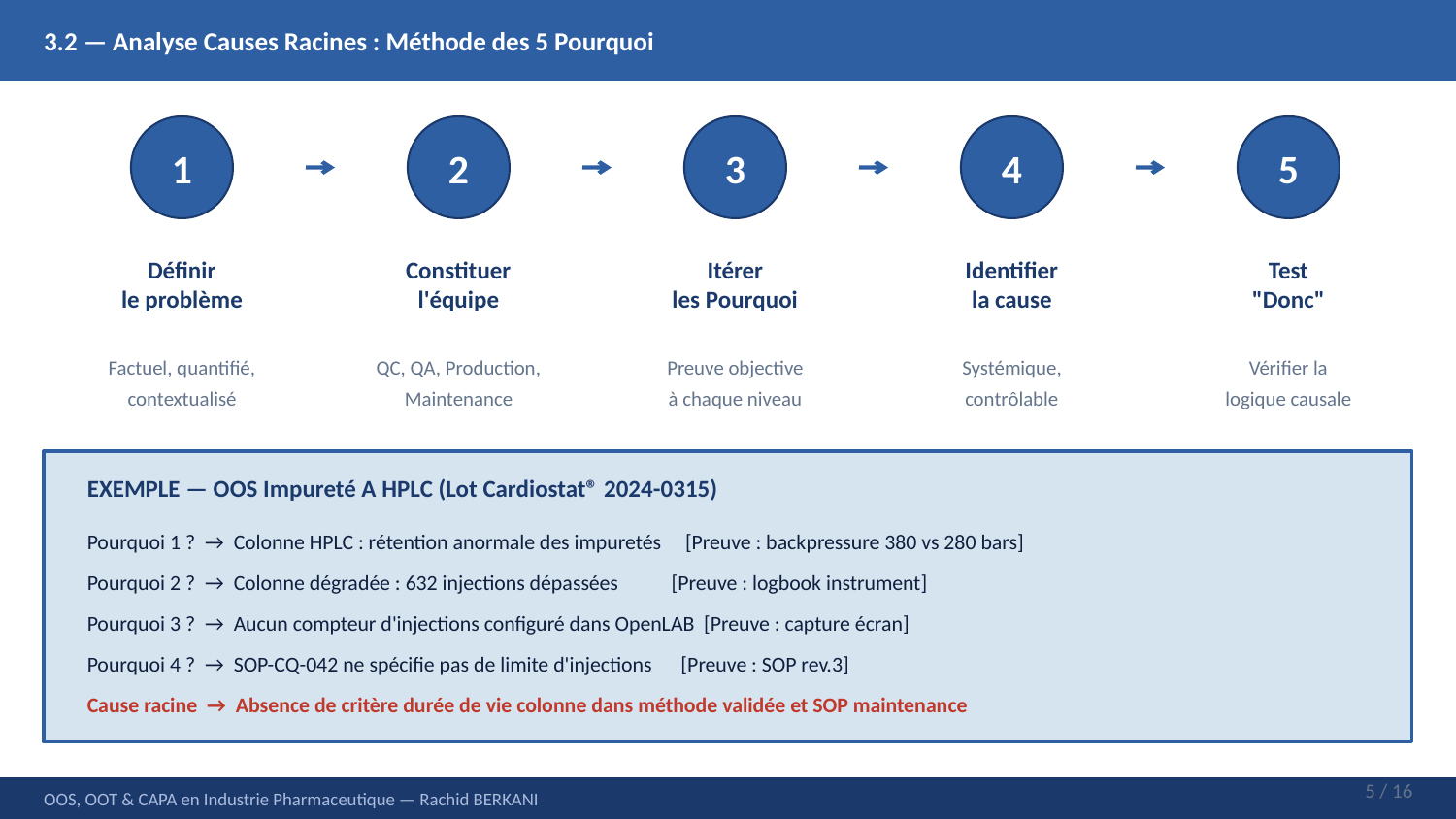

3.2 — Analyse Causes Racines : Méthode des 5 Pourquoi

1

2

3

4

5

Définir
le problème
Constituer
l'équipe
Itérer
les Pourquoi
Identifier
la cause
Test
"Donc"
Factuel, quantifié,
contextualisé
QC, QA, Production,
Maintenance
Preuve objective
à chaque niveau
Systémique,
contrôlable
Vérifier la
logique causale

EXEMPLE — OOS Impureté A HPLC (Lot Cardiostat® 2024-0315)
Pourquoi 1 ?  →  Colonne HPLC : rétention anormale des impuretés     [Preuve : backpressure 380 vs 280 bars]
Pourquoi 2 ?  →  Colonne dégradée : 632 injections dépassées           [Preuve : logbook instrument]
Pourquoi 3 ?  →  Aucun compteur d'injections configuré dans OpenLAB  [Preuve : capture écran]
Pourquoi 4 ?  →  SOP-CQ-042 ne spécifie pas de limite d'injections      [Preuve : SOP rev.3]
Cause racine  →  Absence de critère durée de vie colonne dans méthode validée et SOP maintenance
5 / 16

OOS, OOT & CAPA en Industrie Pharmaceutique — Rachid BERKANI